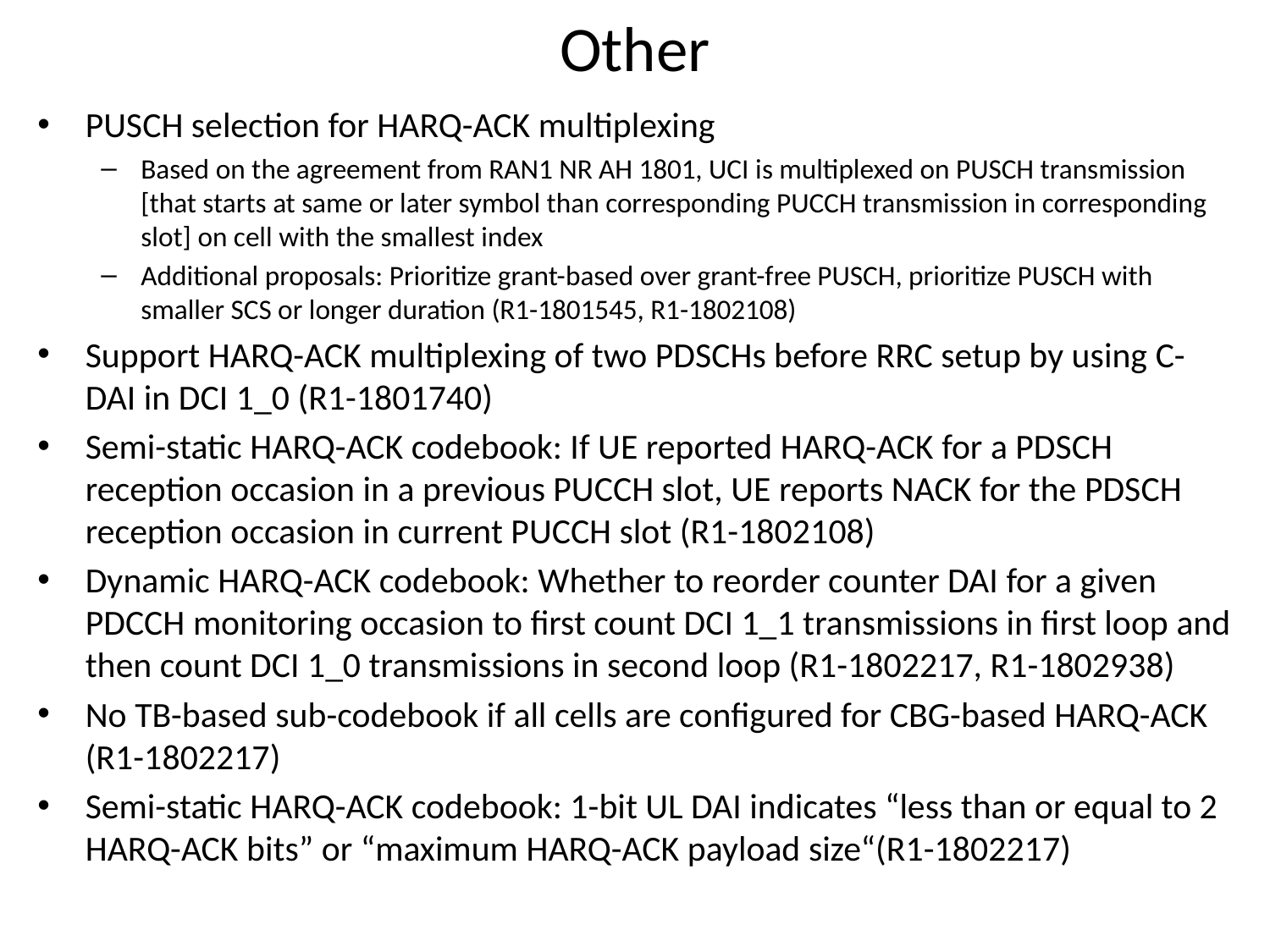

# Other
PUSCH selection for HARQ-ACK multiplexing
Based on the agreement from RAN1 NR AH 1801, UCI is multiplexed on PUSCH transmission [that starts at same or later symbol than corresponding PUCCH transmission in corresponding slot] on cell with the smallest index
Additional proposals: Prioritize grant-based over grant-free PUSCH, prioritize PUSCH with smaller SCS or longer duration (R1-1801545, R1-1802108)
Support HARQ-ACK multiplexing of two PDSCHs before RRC setup by using C-DAI in DCI 1_0 (R1-1801740)
Semi-static HARQ-ACK codebook: If UE reported HARQ-ACK for a PDSCH reception occasion in a previous PUCCH slot, UE reports NACK for the PDSCH reception occasion in current PUCCH slot (R1-1802108)
Dynamic HARQ-ACK codebook: Whether to reorder counter DAI for a given PDCCH monitoring occasion to first count DCI 1_1 transmissions in first loop and then count DCI 1_0 transmissions in second loop (R1-1802217, R1-1802938)
No TB-based sub-codebook if all cells are configured for CBG-based HARQ-ACK (R1-1802217)
Semi-static HARQ-ACK codebook: 1-bit UL DAI indicates “less than or equal to 2 HARQ-ACK bits” or “maximum HARQ-ACK payload size“(R1-1802217)